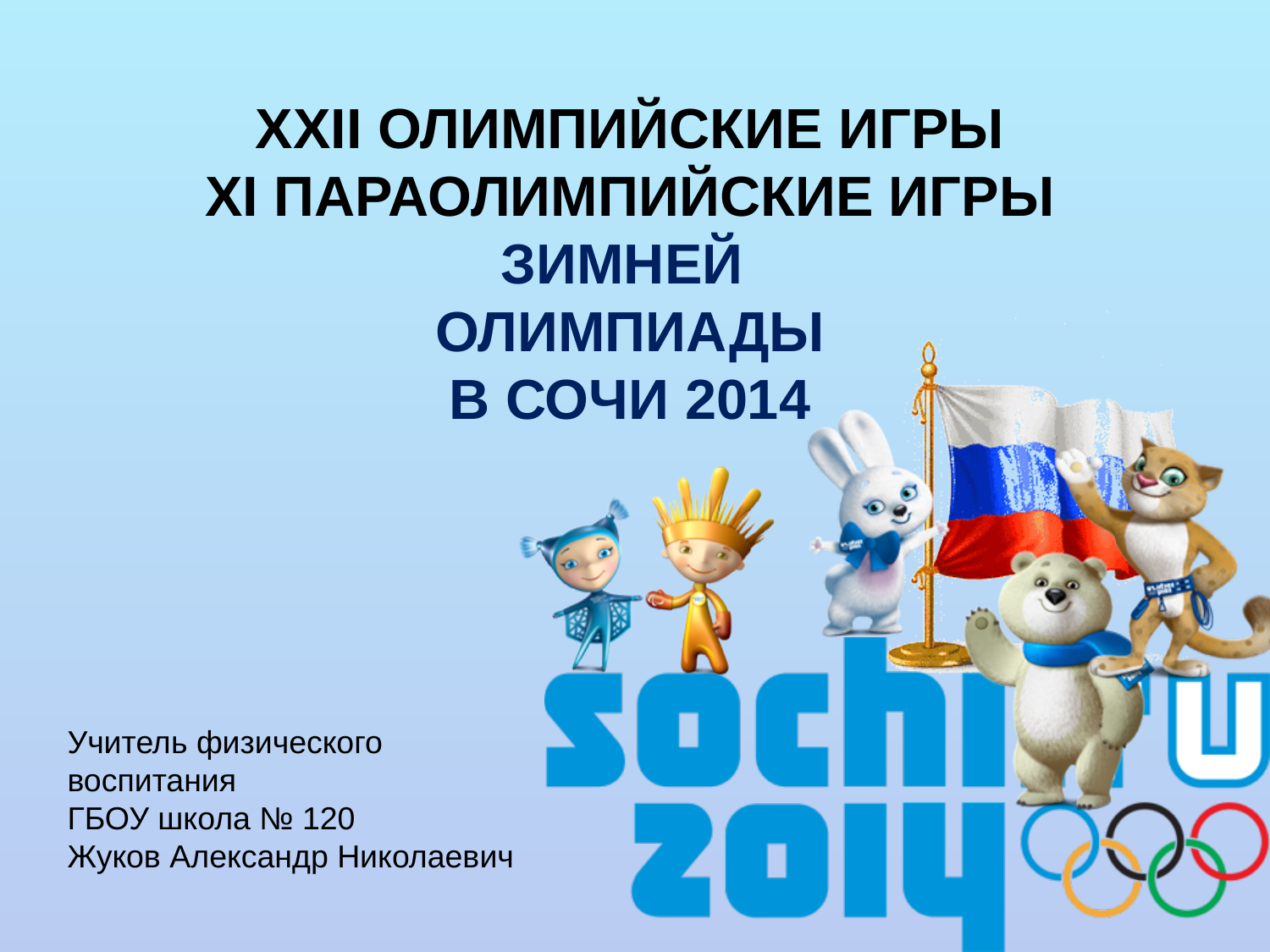

XXII ОЛИМПИЙСКИЕ ИГРЫ
XI ПАРАОЛИМПИЙСКИЕ ИГРЫ
ЗИМНЕЙ
ОЛИМПИАДЫ
В СОЧИ 2014

Учитель физического воспитания
ГБОУ школа № 120
Жуков Александр Николаевич